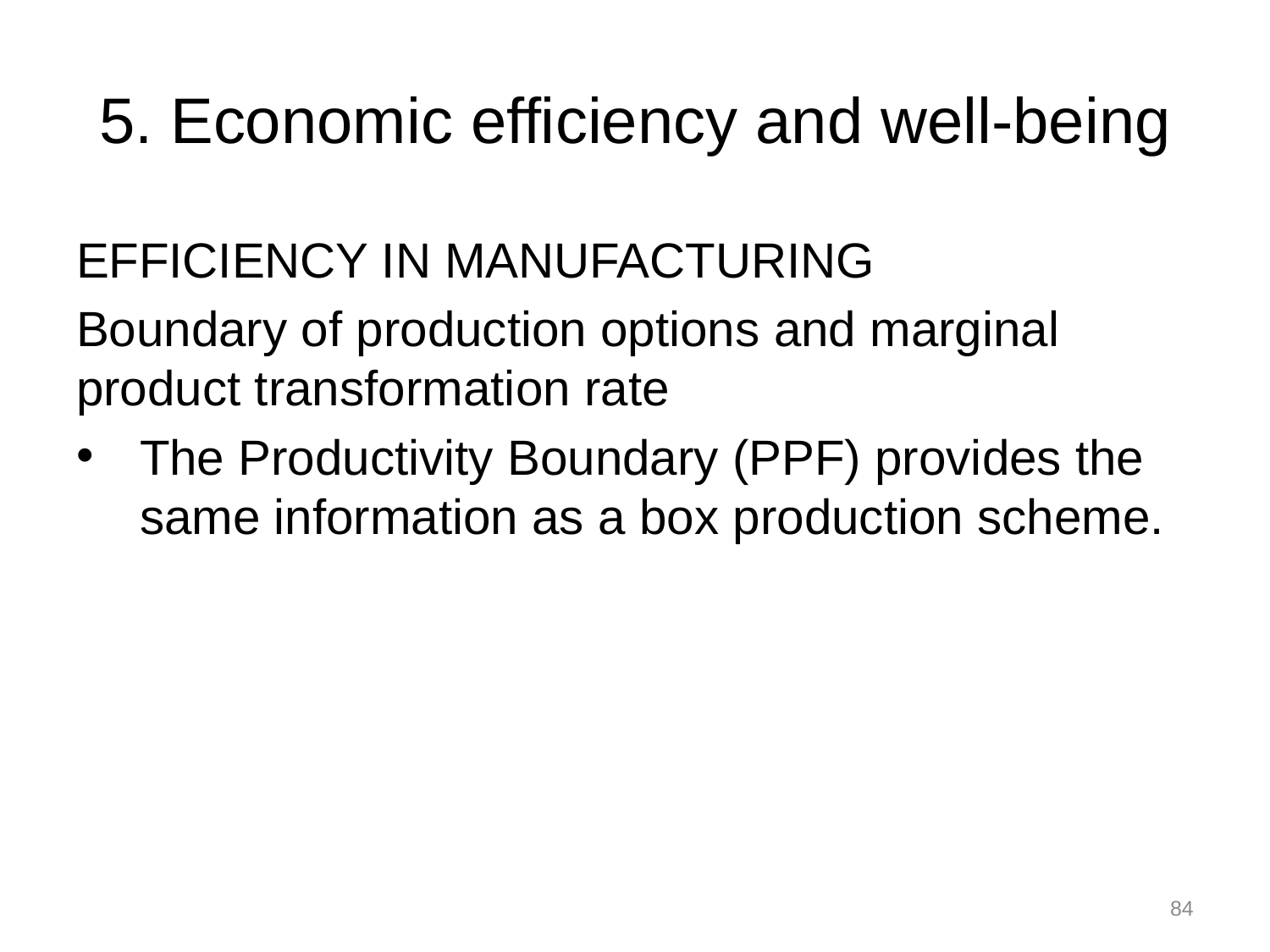

# 5. Economic efficiency and well-being
EFFICIENCY IN MANUFACTURING
Boundary of production options and marginal product transformation rate
The Productivity Boundary (PPF) provides the same information as a box production scheme.
84